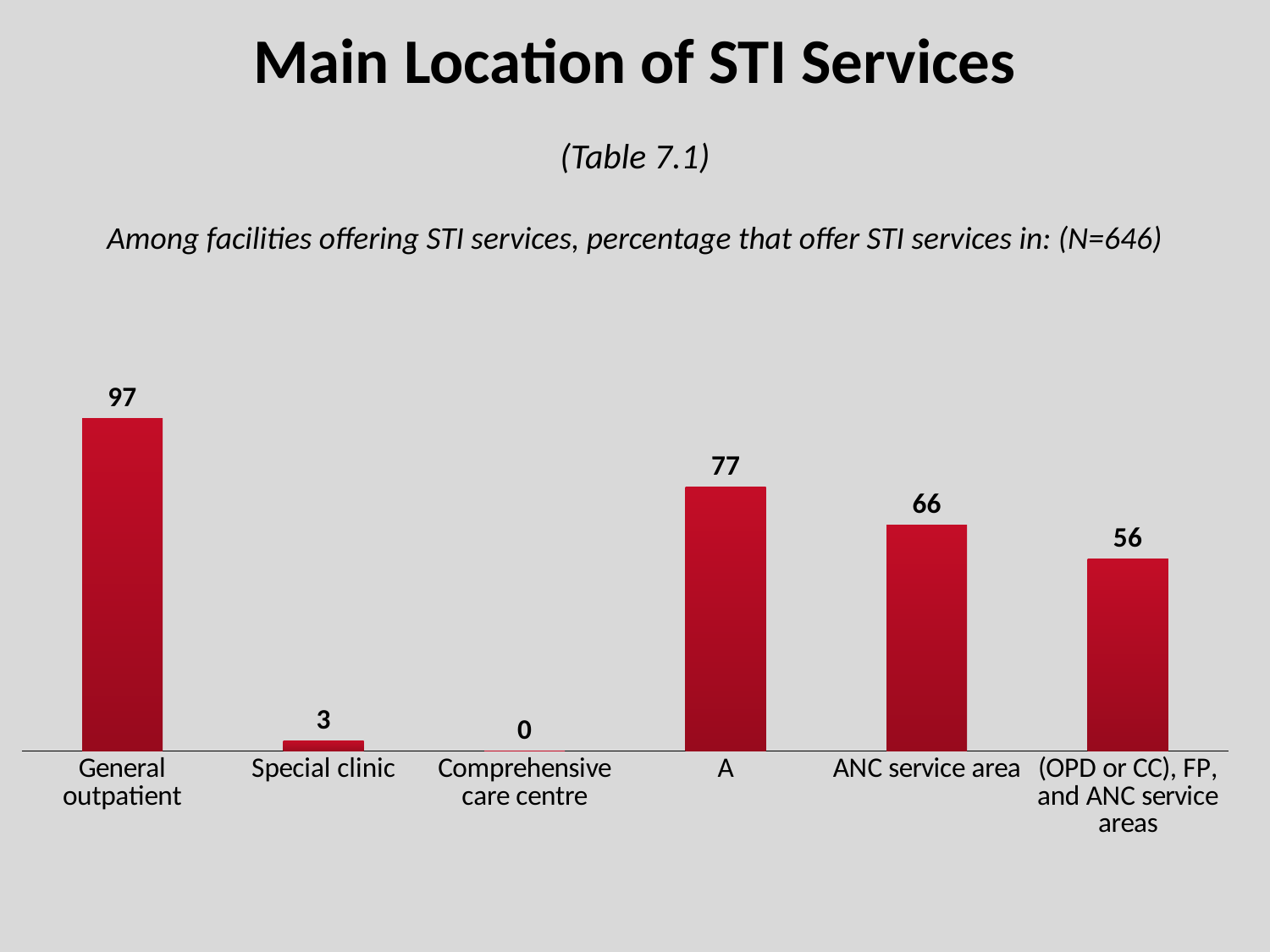

# Main Location of STI Services
(Table 7.1)
Among facilities offering STI services, percentage that offer STI services in: (N=646)

### Chart

| Category | Column2 |
|---|---|
| General outpatient | 97.0 |
| Special clinic | 3.0 |
| Comprehensive care centre | 0.0 |
| A | 77.0 |
| ANC service area | 66.0 |
| (OPD or CC), FP, and ANC service areas | 56.0 |